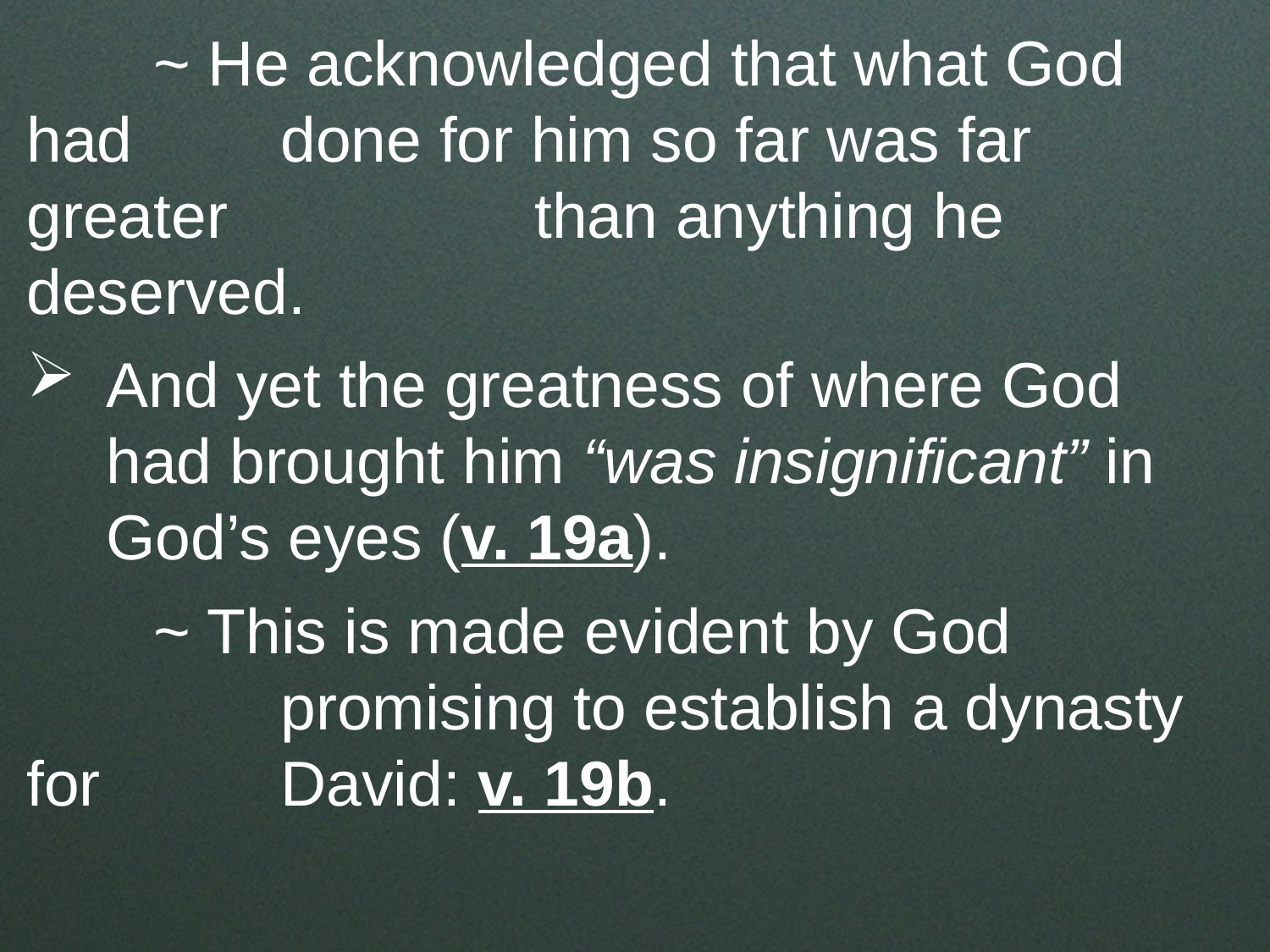

~ He acknowledged that what God had 		done for him so far was far greater 			than anything he deserved.
And yet the greatness of where God had brought him “was insignificant” in God’s eyes (v. 19a).
	~ This is made evident by God 				promising to establish a dynasty for 		David: v. 19b.